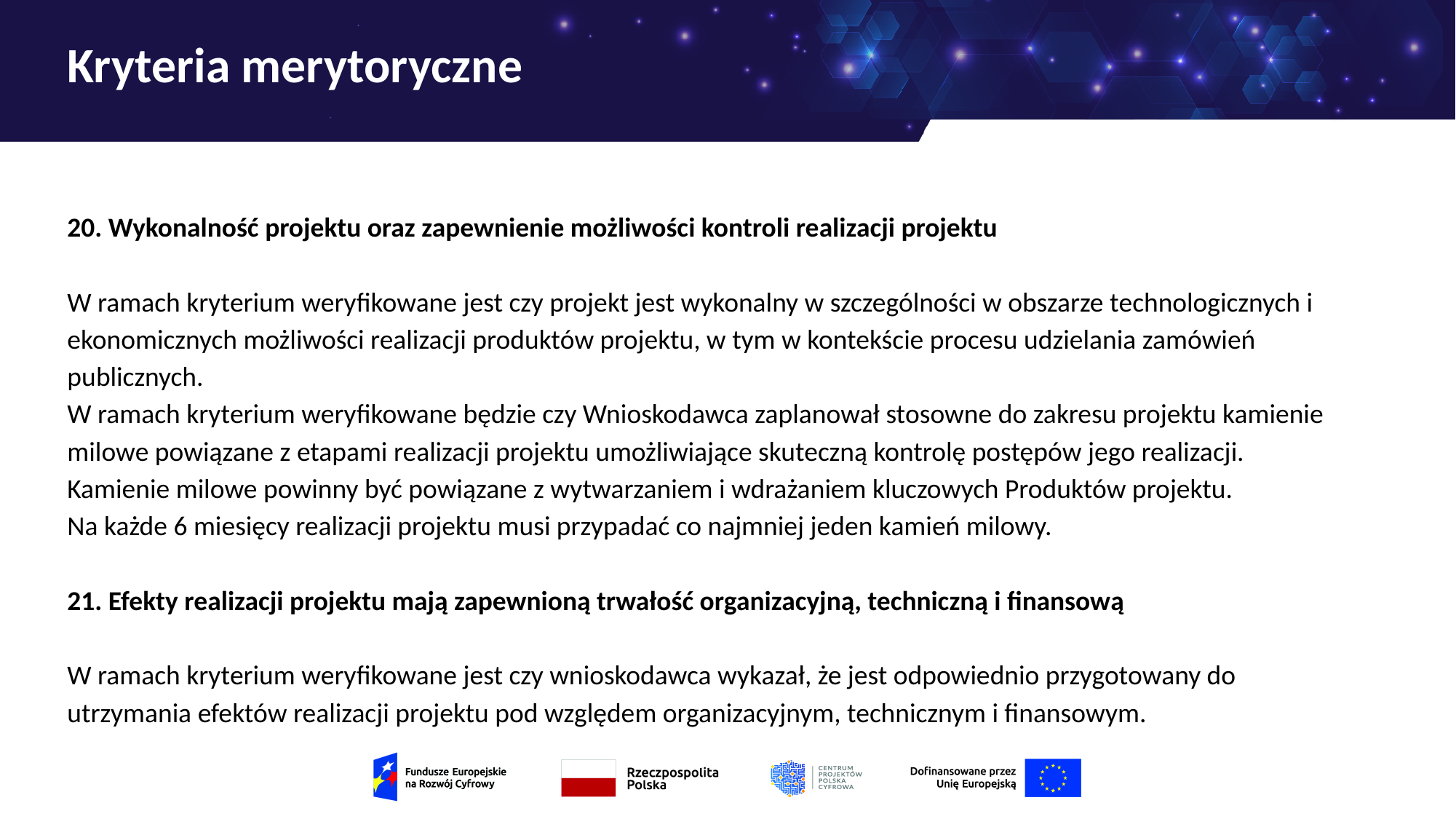

# Kryteria merytoryczne

20. Wykonalność projektu oraz zapewnienie możliwości kontroli realizacji projektu

W ramach kryterium weryfikowane jest czy projekt jest wykonalny w szczególności w obszarze technologicznych i ekonomicznych możliwości realizacji produktów projektu, w tym w kontekście procesu udzielania zamówień publicznych.
W ramach kryterium weryfikowane będzie czy Wnioskodawca zaplanował stosowne do zakresu projektu kamienie milowe powiązane z etapami realizacji projektu umożliwiające skuteczną kontrolę postępów jego realizacji. Kamienie milowe powinny być powiązane z wytwarzaniem i wdrażaniem kluczowych Produktów projektu.
Na każde 6 miesięcy realizacji projektu musi przypadać co najmniej jeden kamień milowy.

21. Efekty realizacji projektu mają zapewnioną trwałość organizacyjną, techniczną i finansową

W ramach kryterium weryfikowane jest czy wnioskodawca wykazał, że jest odpowiednio przygotowany do utrzymania efektów realizacji projektu pod względem organizacyjnym, technicznym i finansowym.